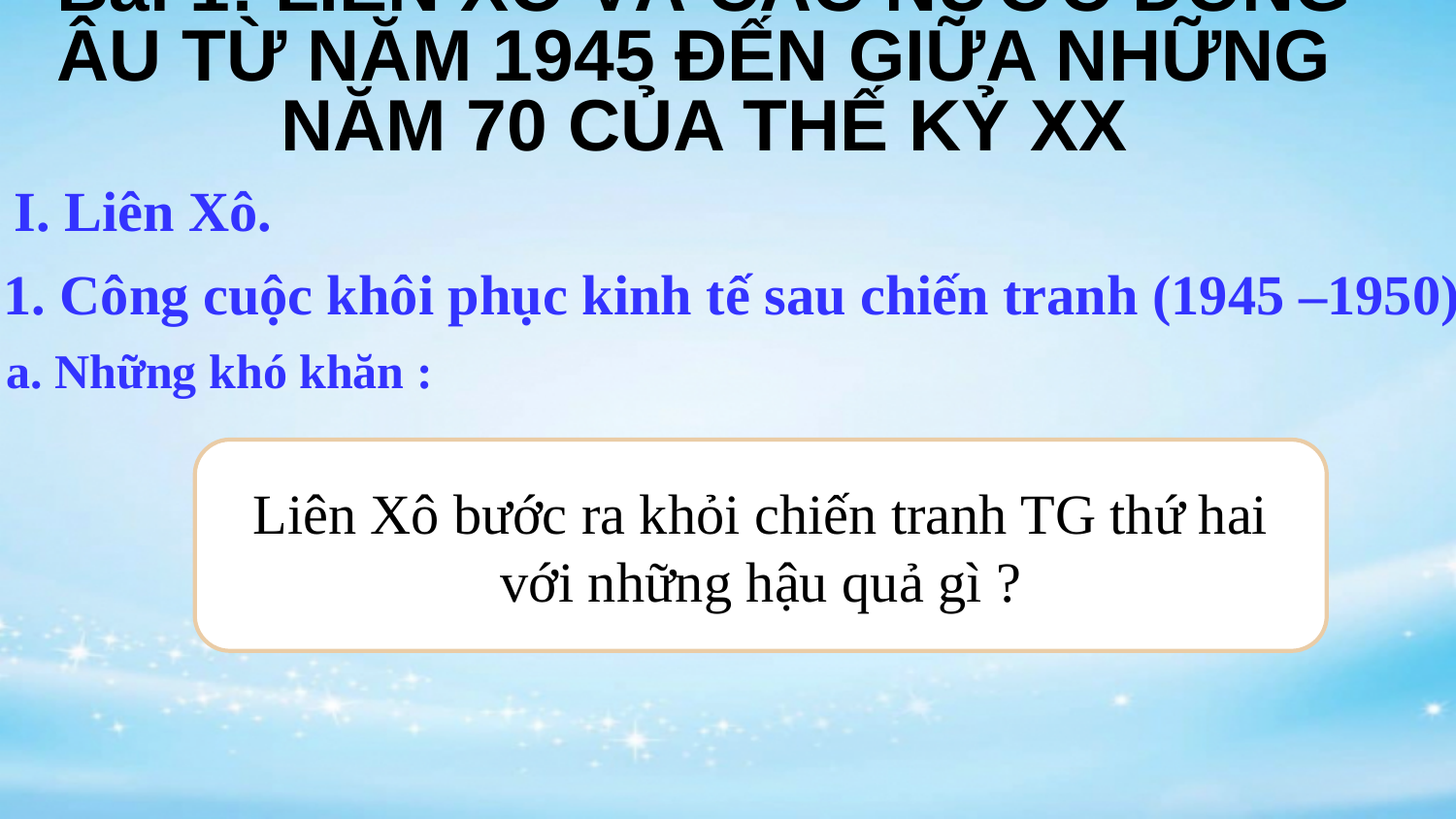

Bài 1: LIÊN XÔ VÀ CÁC NƯỚC ĐÔNG ÂU TỪ NĂM 1945 ĐẾN GIỮA NHỮNG  NĂM 70 CỦA THẾ KỶ XX
I. Liên Xô.
1. Công cuộc khôi phục kinh tế sau chiến tranh (1945 –1950)
a. Những khó khăn :
Liên Xô bước ra khỏi chiến tranh TG thứ hai với những hậu quả gì ?